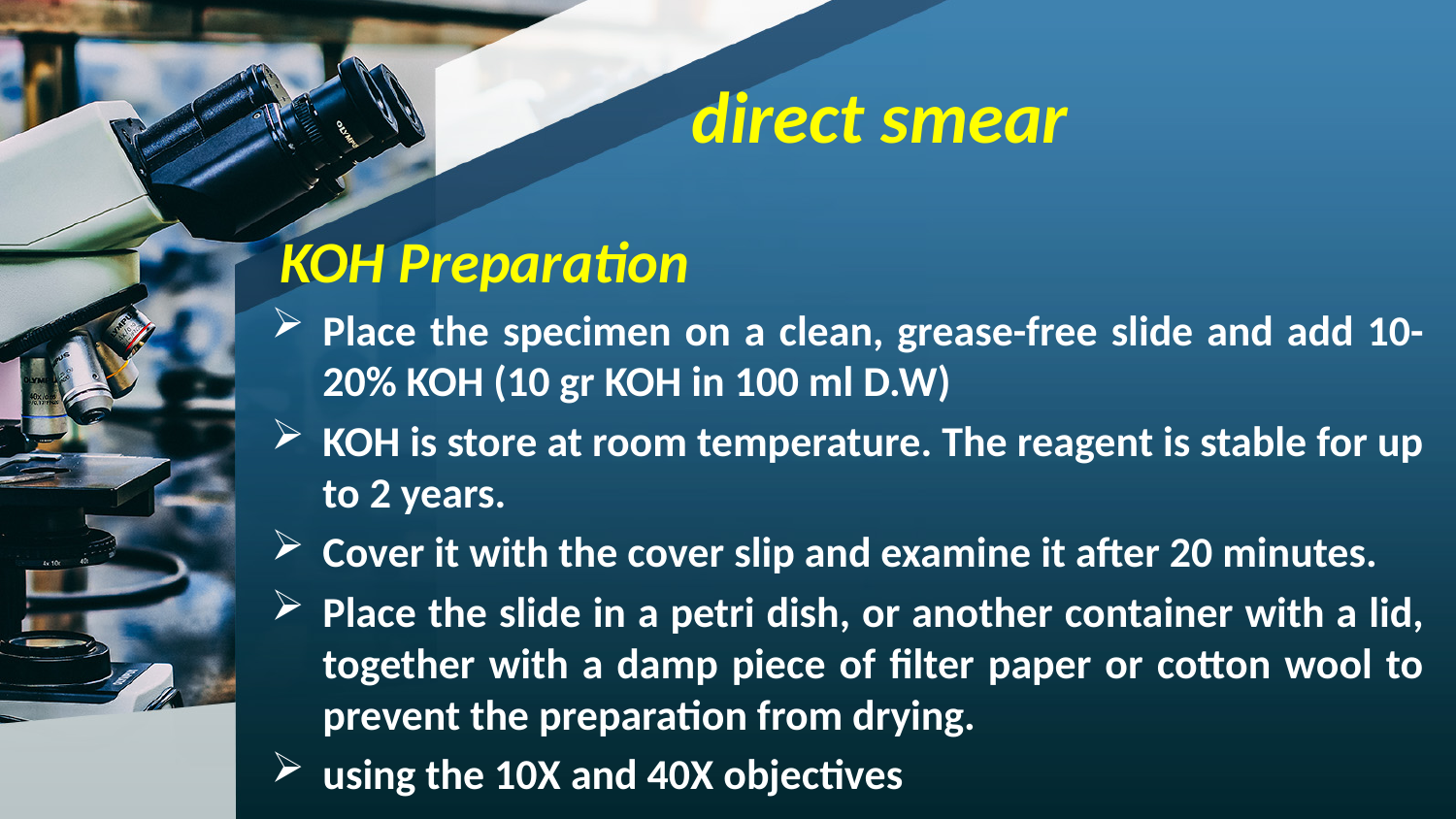

# direct smear
 KOH Preparation
Place the specimen on a clean, grease-free slide and add 10-20% KOH (10 gr KOH in 100 ml D.W)
KOH is store at room temperature. The reagent is stable for up to 2 years.
Cover it with the cover slip and examine it after 20 minutes.
Place the slide in a petri dish, or another container with a lid, together with a damp piece of filter paper or cotton wool to prevent the preparation from drying.
using the 10X and 40X objectives